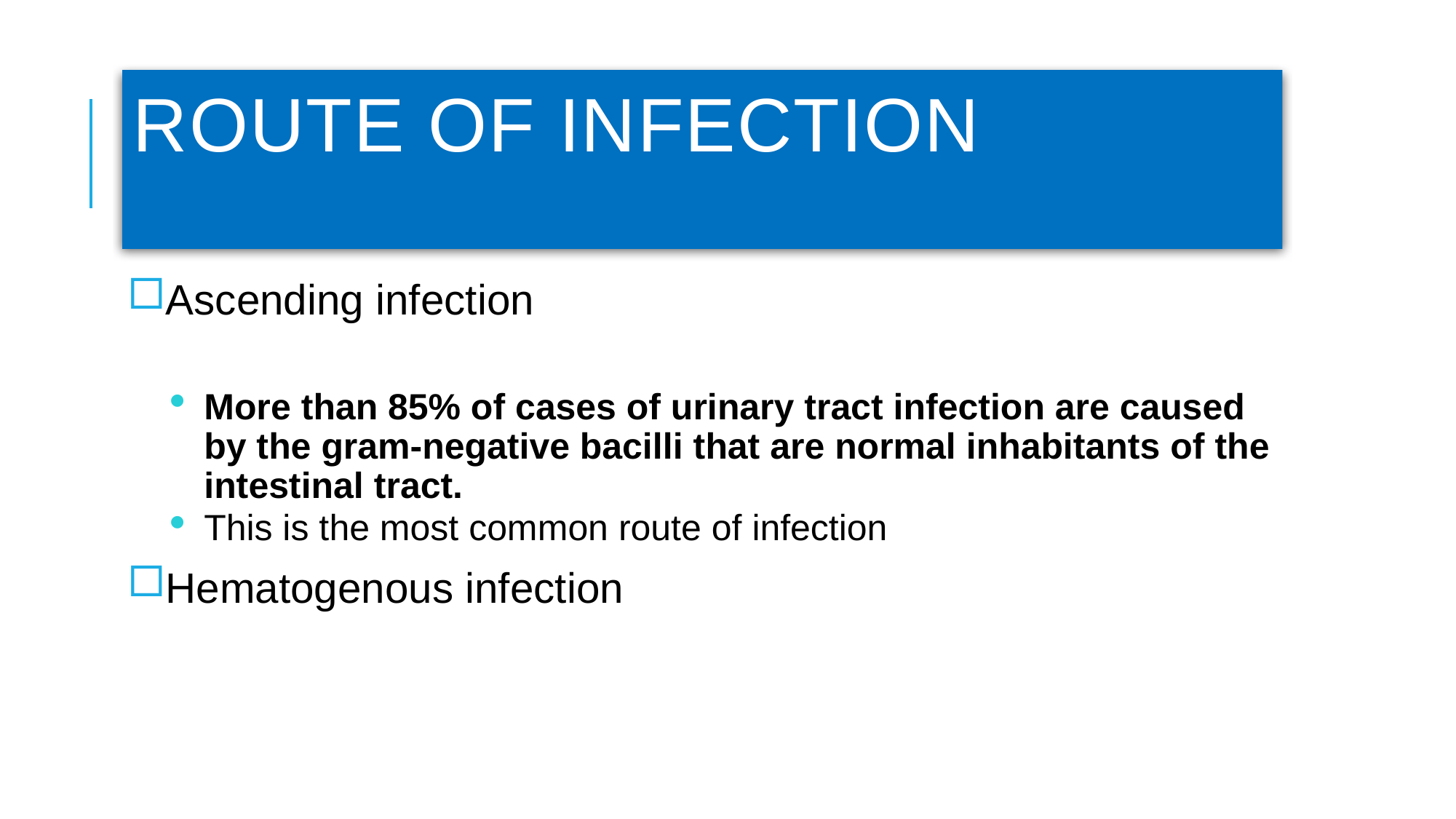

# Route of infection
Ascending infection

More than 85% of cases of urinary tract infection are caused by the gram-negative bacilli that are normal inhabitants of the intestinal tract.
This is the most common route of infection
Hematogenous infection